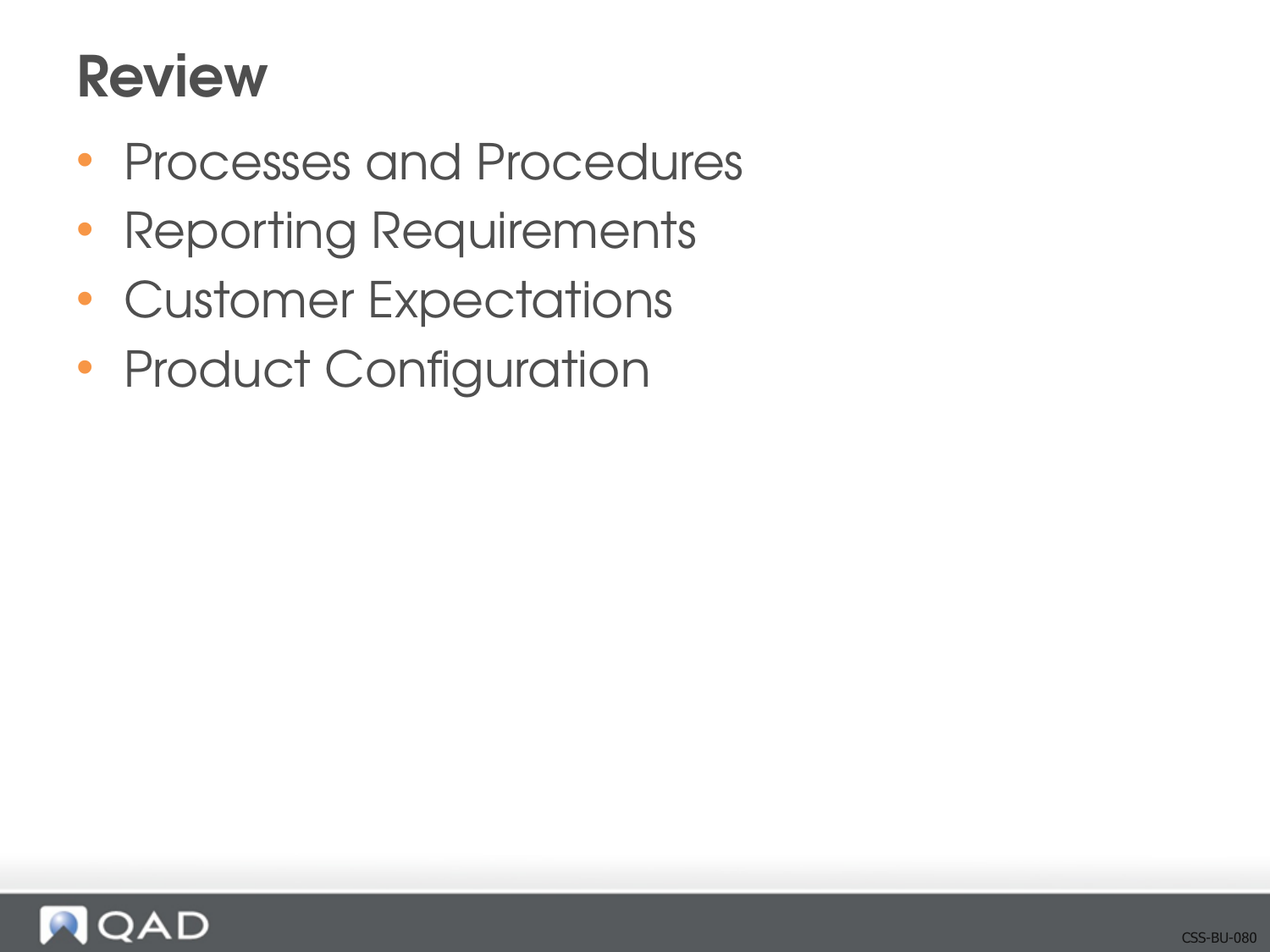

# Review
Processes and Procedures
Reporting Requirements
Customer Expectations
Product Configuration

CSS-BU-080